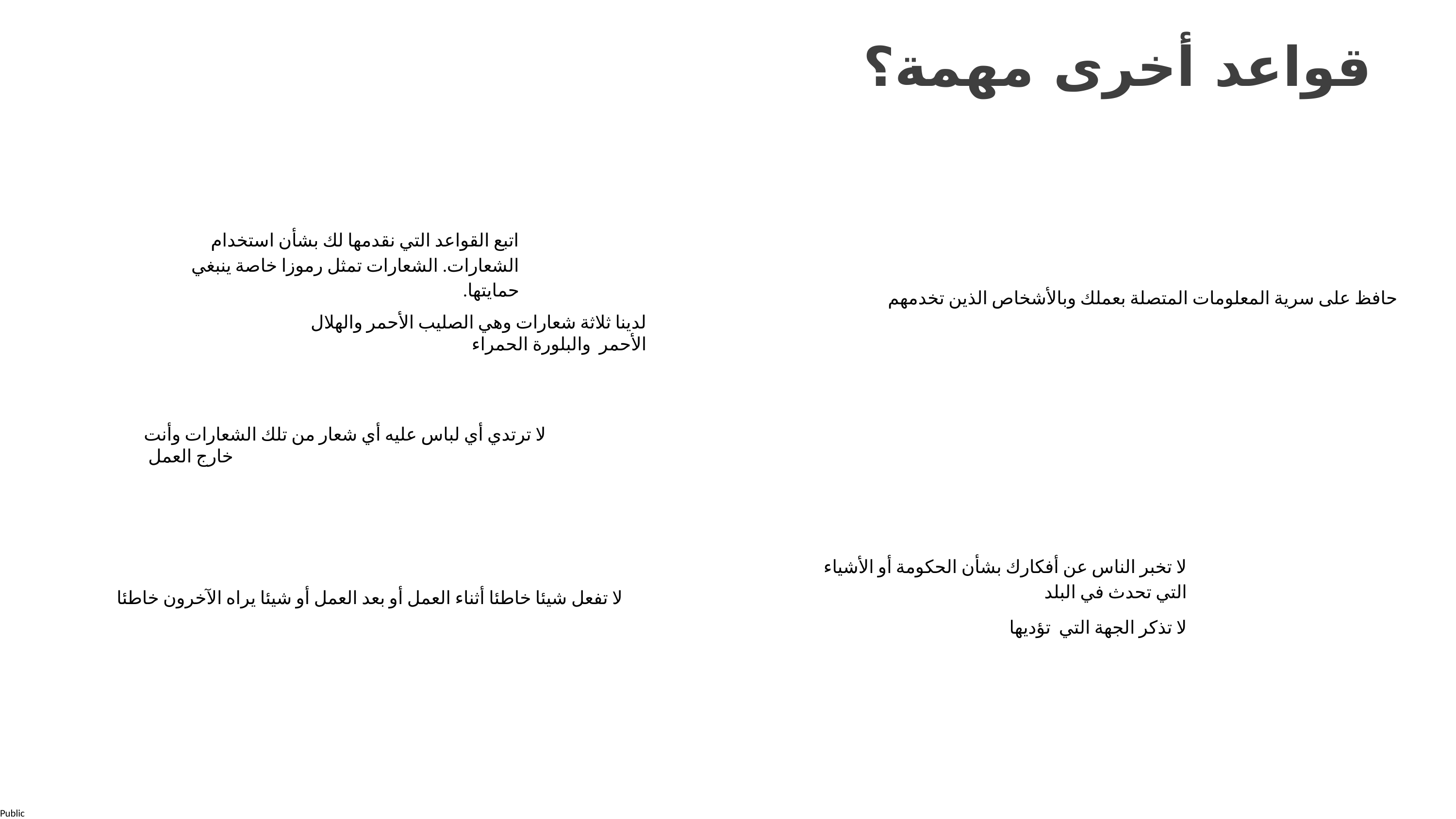

قواعد أخرى مهمة؟
اتبع القواعد التي نقدمها لك بشأن استخدام الشعارات. الشعارات تمثل رموزا خاصة ينبغي حمايتها.
لدينا ثلاثة شعارات وهي الصليب الأحمر والهلال الأحمر  والبلورة الحمراء
حافظ على سرية المعلومات المتصلة بعملك وبالأشخاص الذين تخدمهم
لا ترتدي أي لباس عليه أي شعار من تلك الشعارات وأنت خارج العمل
لا تخبر الناس عن أفكارك بشأن الحكومة أو الأشياء التي تحدث في البلد
لا تذكر الجهة التي  تؤديها
لا تفعل شيئا خاطئا أثناء العمل أو بعد العمل أو شيئا يراه الآخرون خاطئا